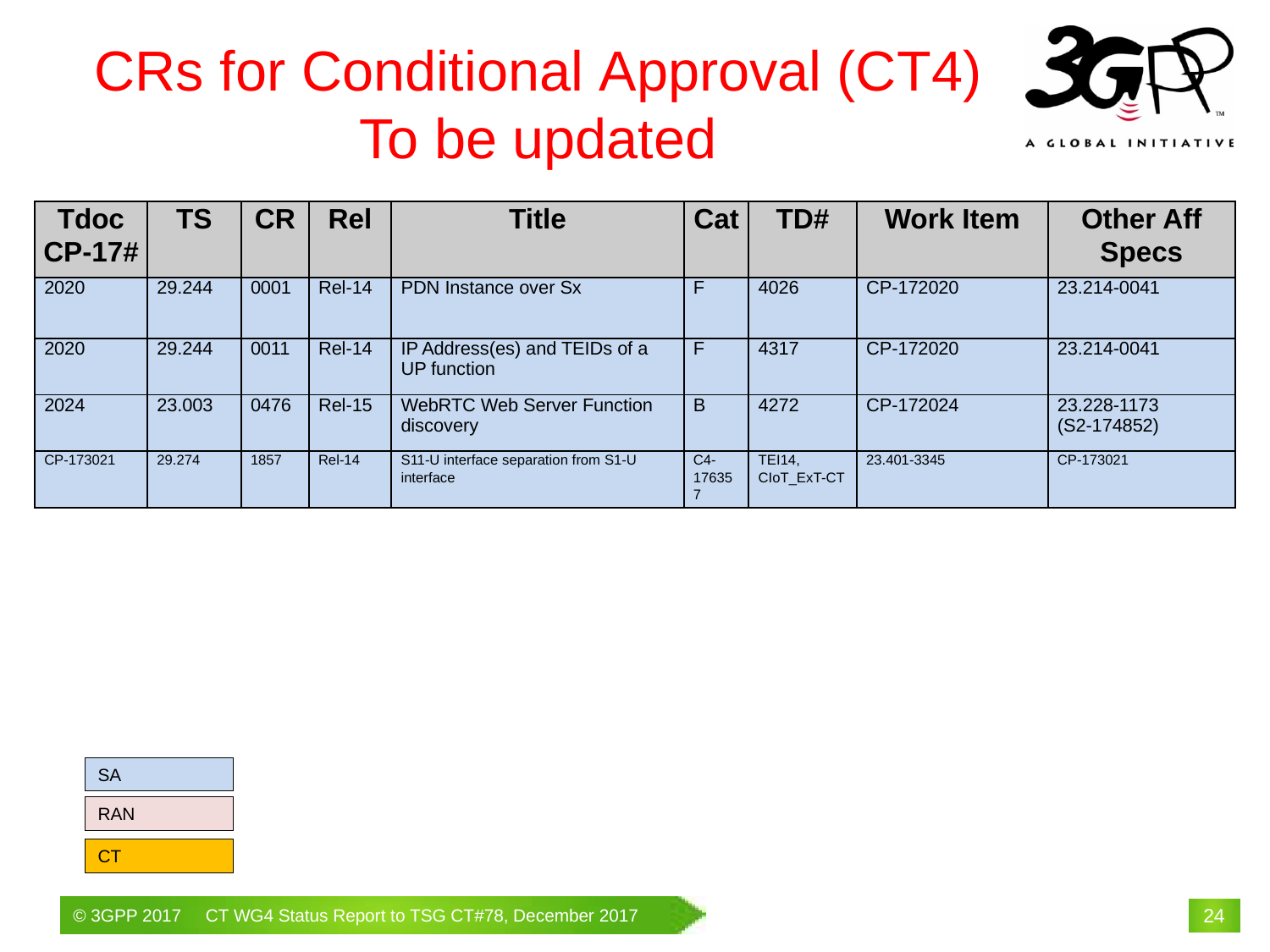

# CRs for Conditional Approval (CT4) To be updated
| Tdoc CP-17# | TS | CR | Rel | Title | Cat | TD# | Work Item | Other Aff Specs |
| --- | --- | --- | --- | --- | --- | --- | --- | --- |
| 2020 | 29.244 | 0001 | Rel-14 | PDN Instance over Sx | F | 4026 | CP-172020 | 23.214-0041 |
| 2020 | 29.244 | 0011 | Rel-14 | IP Address(es) and TEIDs of a UP function | F | 4317 | CP-172020 | 23.214-0041 |
| 2024 | 23.003 | 0476 | Rel-15 | WebRTC Web Server Function discovery | B | 4272 | CP-172024 | 23.228-1173 (S2-174852) |
| CP-173021 | 29.274 | 1857 | Rel-14 | S11-U interface separation from S1-U interface | C4-176357 | TEI14, CIoT\_ExT-CT | 23.401-3345 | CP-173021 |
SA
RAN
CT